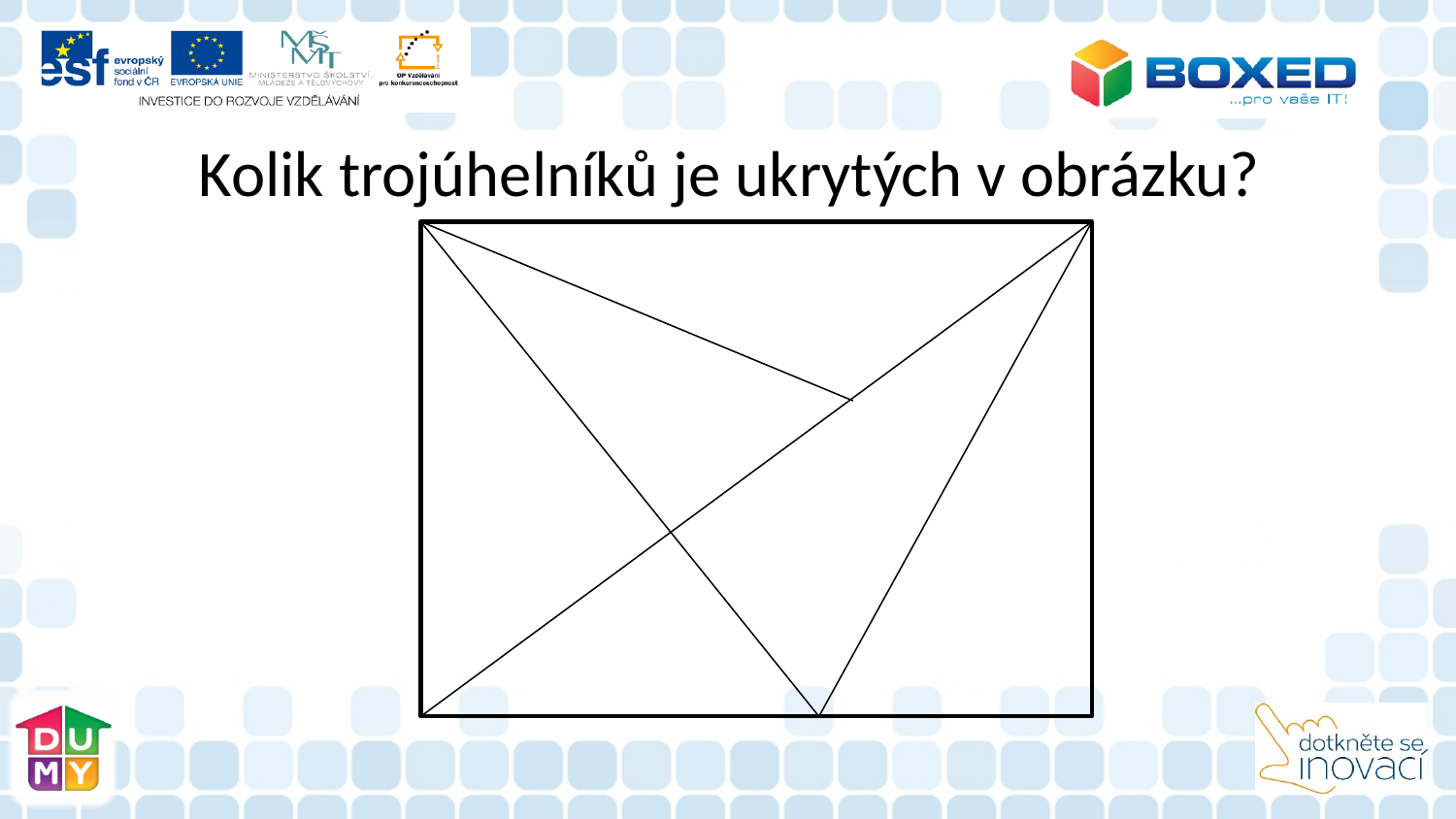

# Kolik trojúhelníků je ukrytých v obrázku?